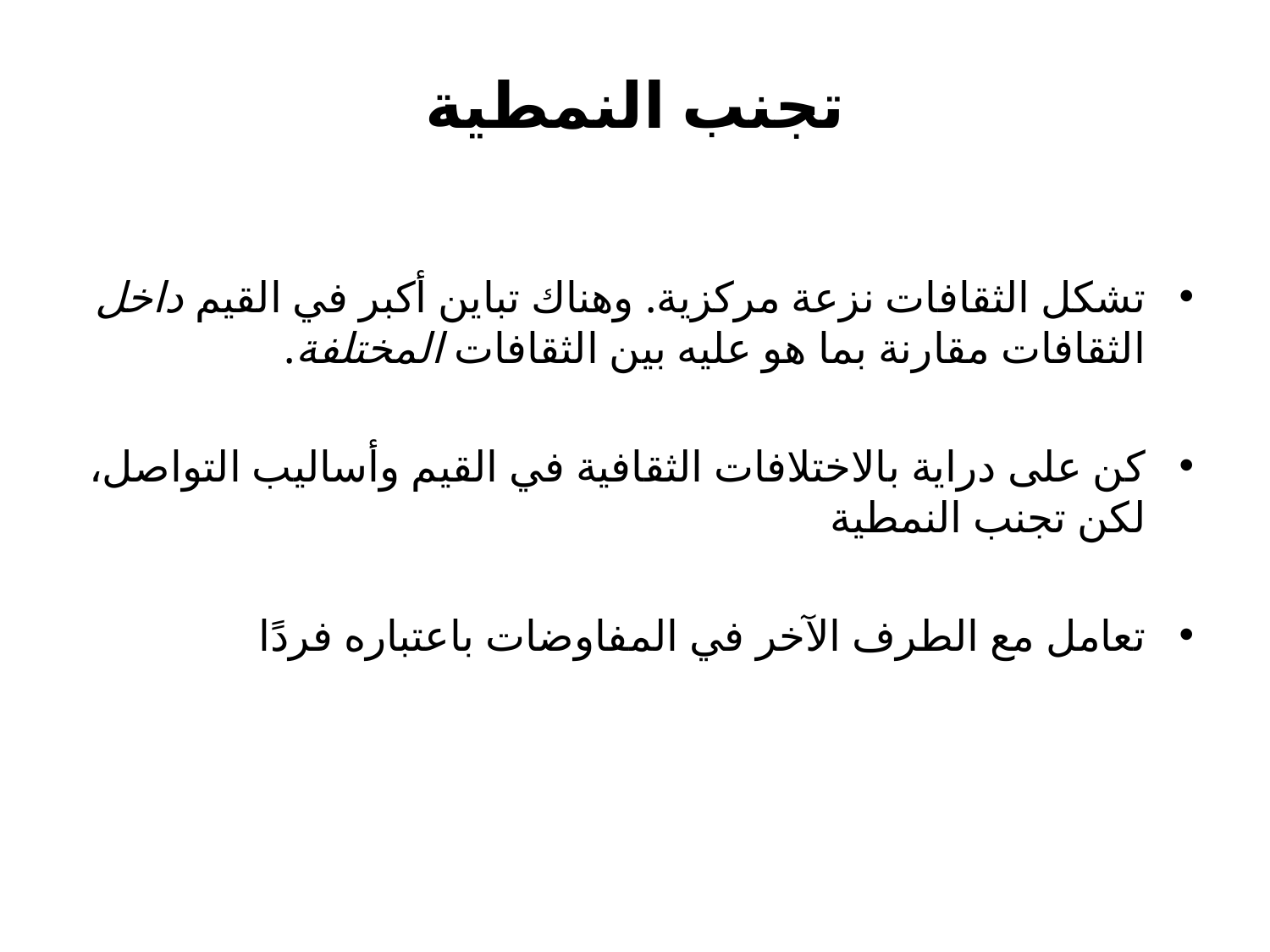

# تجنب النمطية
تشكل الثقافات نزعة مركزية. وهناك تباين أكبر في القيم داخل الثقافات مقارنة بما هو عليه بين الثقافات المختلفة.

كن على دراية بالاختلافات الثقافية في القيم وأساليب التواصل، لكن تجنب النمطية

تعامل مع الطرف الآخر في المفاوضات باعتباره فردًا